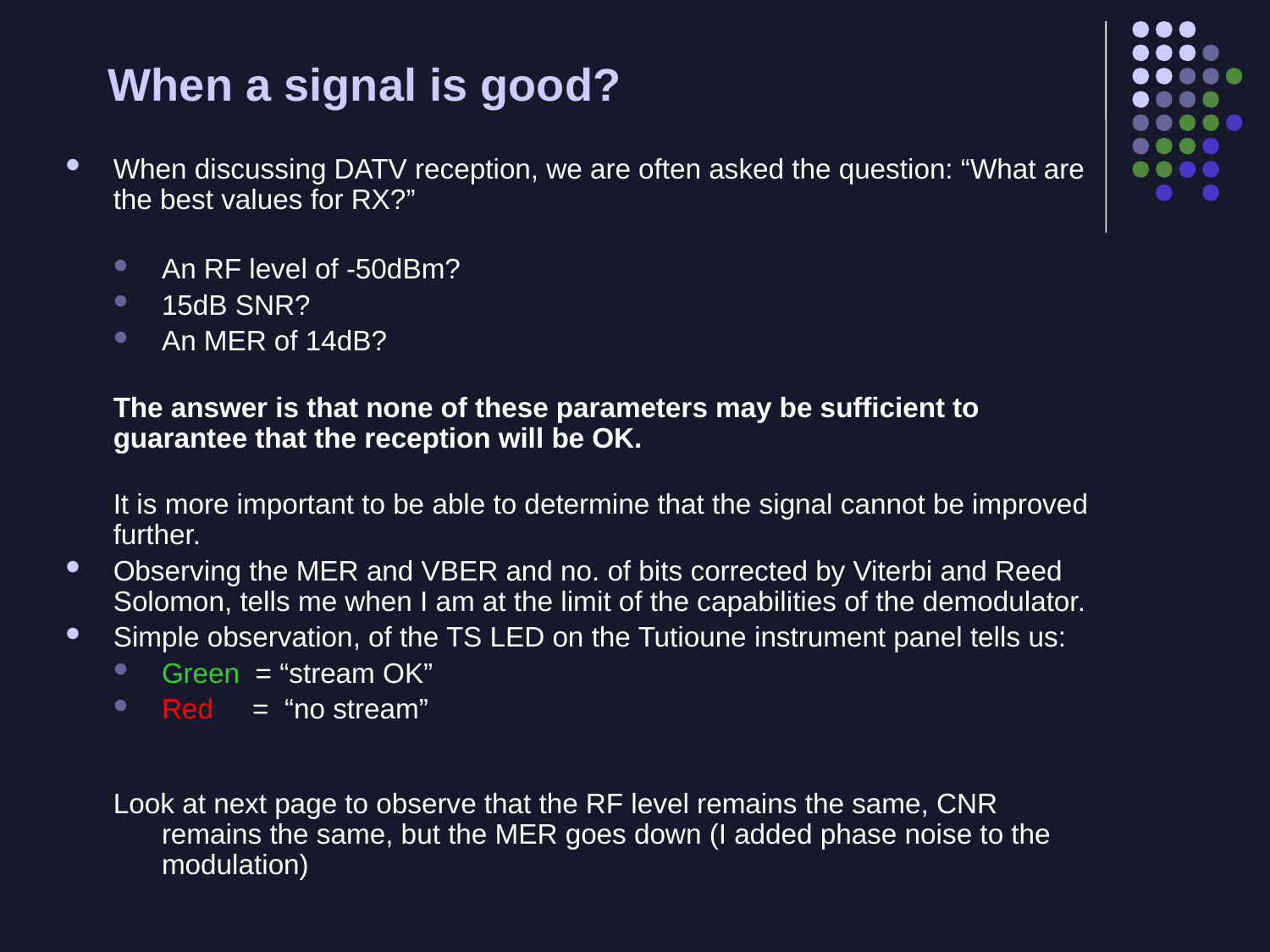

# When a signal is good?
When discussing DATV reception, we are often asked the question: “What are the best values for RX?”
An RF level of -50dBm?
15dB SNR?
An MER of 14dB?
	The answer is that none of these parameters may be sufficient to guarantee that the reception will be OK.
	It is more important to be able to determine that the signal cannot be improved further.
Observing the MER and VBER and no. of bits corrected by Viterbi and Reed Solomon, tells me when I am at the limit of the capabilities of the demodulator.
Simple observation, of the TS LED on the Tutioune instrument panel tells us:
Green  = “stream OK”
Red     =  “no stream”

Look at next page to observe that the RF level remains the same, CNR remains the same, but the MER goes down (I added phase noise to the modulation)